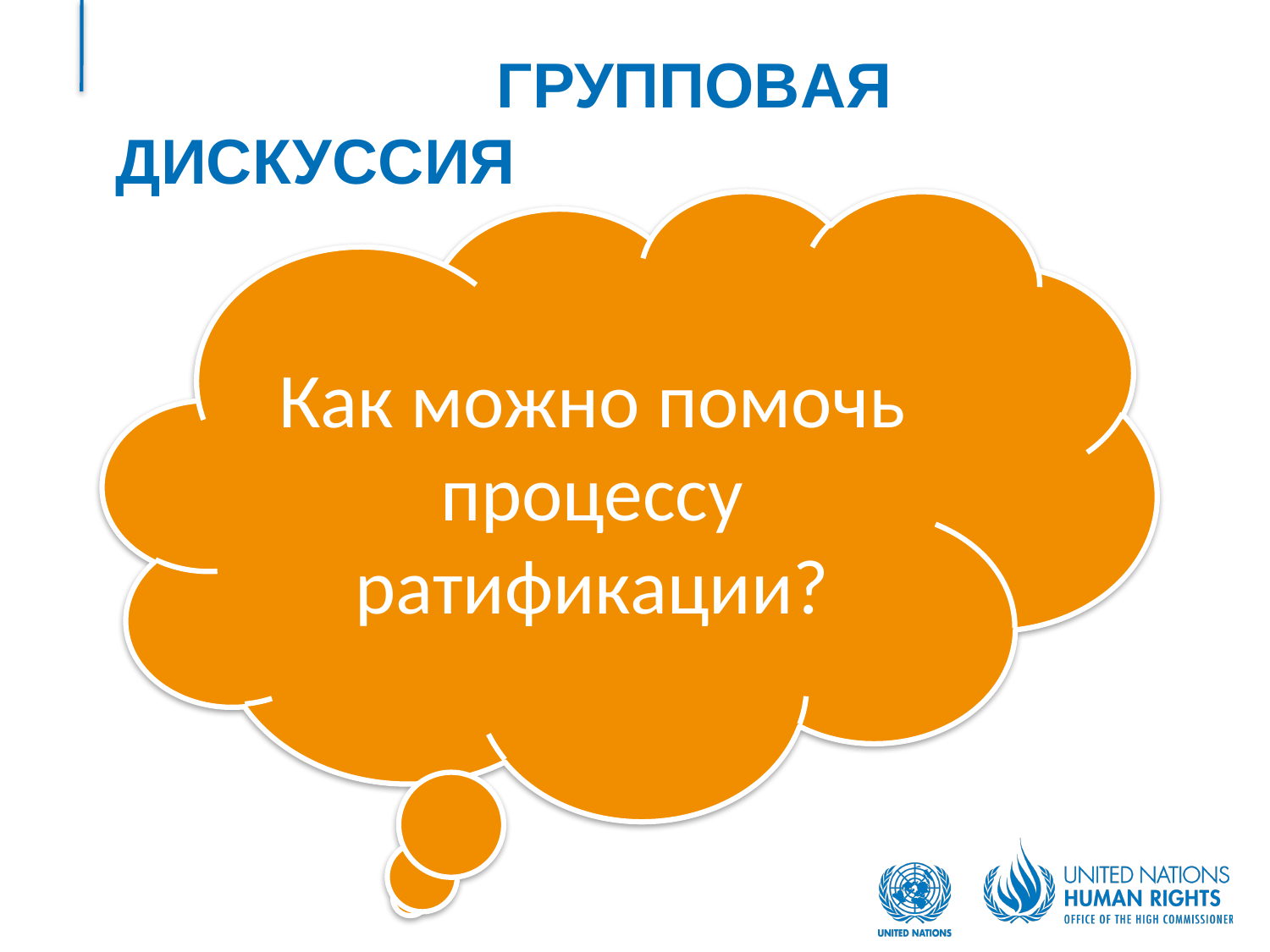

# ГРУППОВАЯ ДИСКУССИЯ
Как можно помочь процессу ратификации?